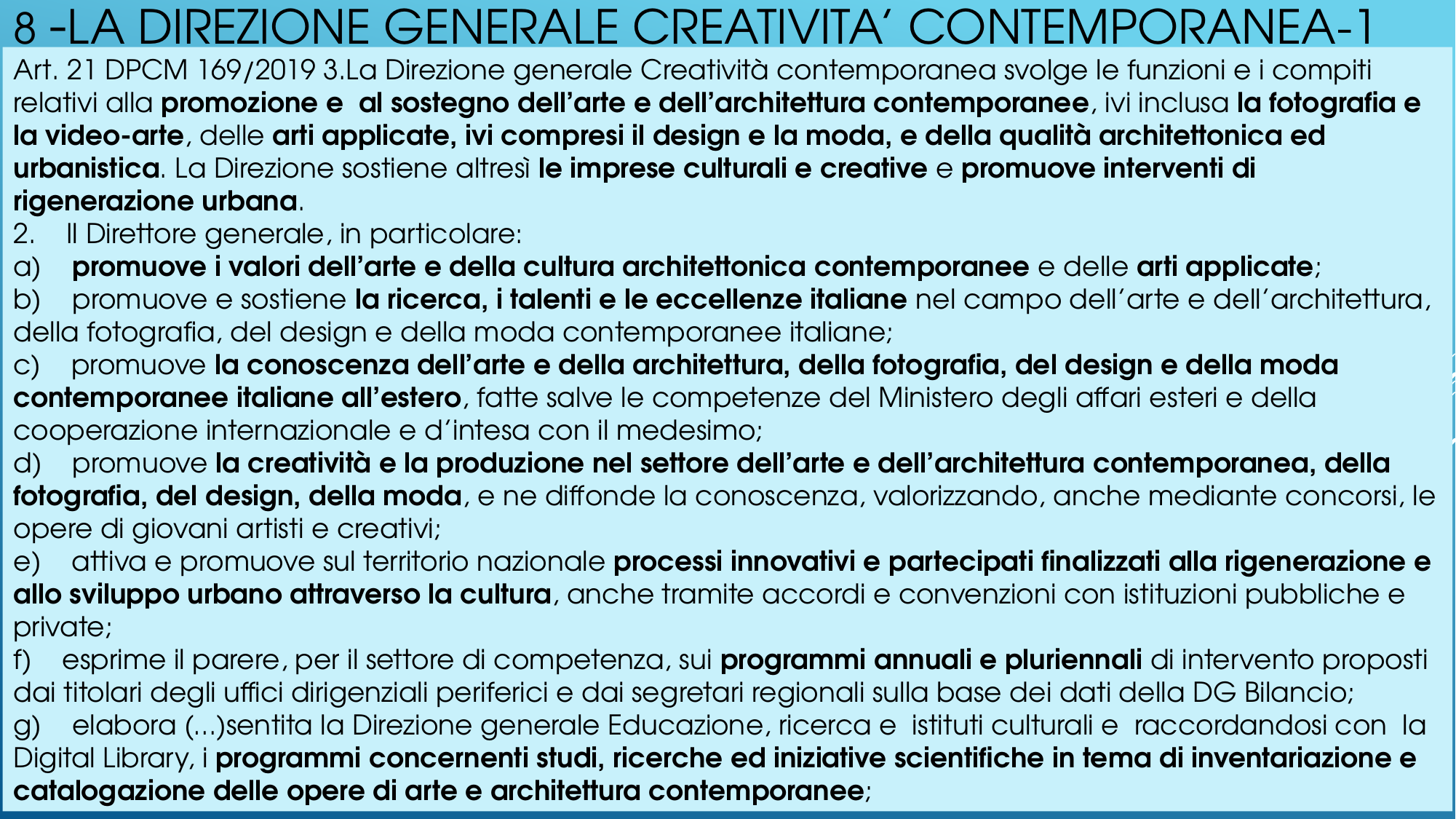

# 8 -LA DIREZIONE GENERALE CREATIVITA’ CONTEMPORANEA-1
Art. 21 DPCM 169/2019 3.La Direzione generale Creatività contemporanea svolge le funzioni e i compiti relativi alla promozione e  al sostegno dell’arte e dell’architettura contemporanee, ivi inclusa la fotografia e la video-arte, delle arti applicate, ivi compresi il design e la moda, e della qualità architettonica ed urbanistica. La Direzione sostiene altresì le imprese culturali e creative e promuove interventi di rigenerazione urbana.
2.    Il Direttore generale, in particolare:
a)    promuove i valori dell’arte e della cultura architettonica contemporanee e delle arti applicate;
b)    promuove e sostiene la ricerca, i talenti e le eccellenze italiane nel campo dell’arte e dell’architettura, della fotografia, del design e della moda contemporanee italiane;
c)    promuove la conoscenza dell’arte e della architettura, della fotografia, del design e della moda contemporanee italiane all’estero, fatte salve le competenze del Ministero degli affari esteri e della cooperazione internazionale e d’intesa con il medesimo;
d)    promuove la creatività e la produzione nel settore dell’arte e dell’architettura contemporanea, della fotografia, del design, della moda, e ne diffonde la conoscenza, valorizzando, anche mediante concorsi, le opere di giovani artisti e creativi;
e)    attiva e promuove sul territorio nazionale processi innovativi e partecipati finalizzati alla rigenerazione e allo sviluppo urbano attraverso la cultura, anche tramite accordi e convenzioni con istituzioni pubbliche e private;
f)    esprime il parere, per il settore di competenza, sui programmi annuali e pluriennali di intervento proposti dai titolari degli uffici dirigenziali periferici e dai segretari regionali sulla base dei dati della DG Bilancio;
g)    elabora (…)sentita la Direzione generale Educazione, ricerca e  istituti culturali e  raccordandosi con  la Digital Library, i programmi concernenti studi, ricerche ed iniziative scientifiche in tema di inventariazione e catalogazione delle opere di arte e architettura contemporanee;